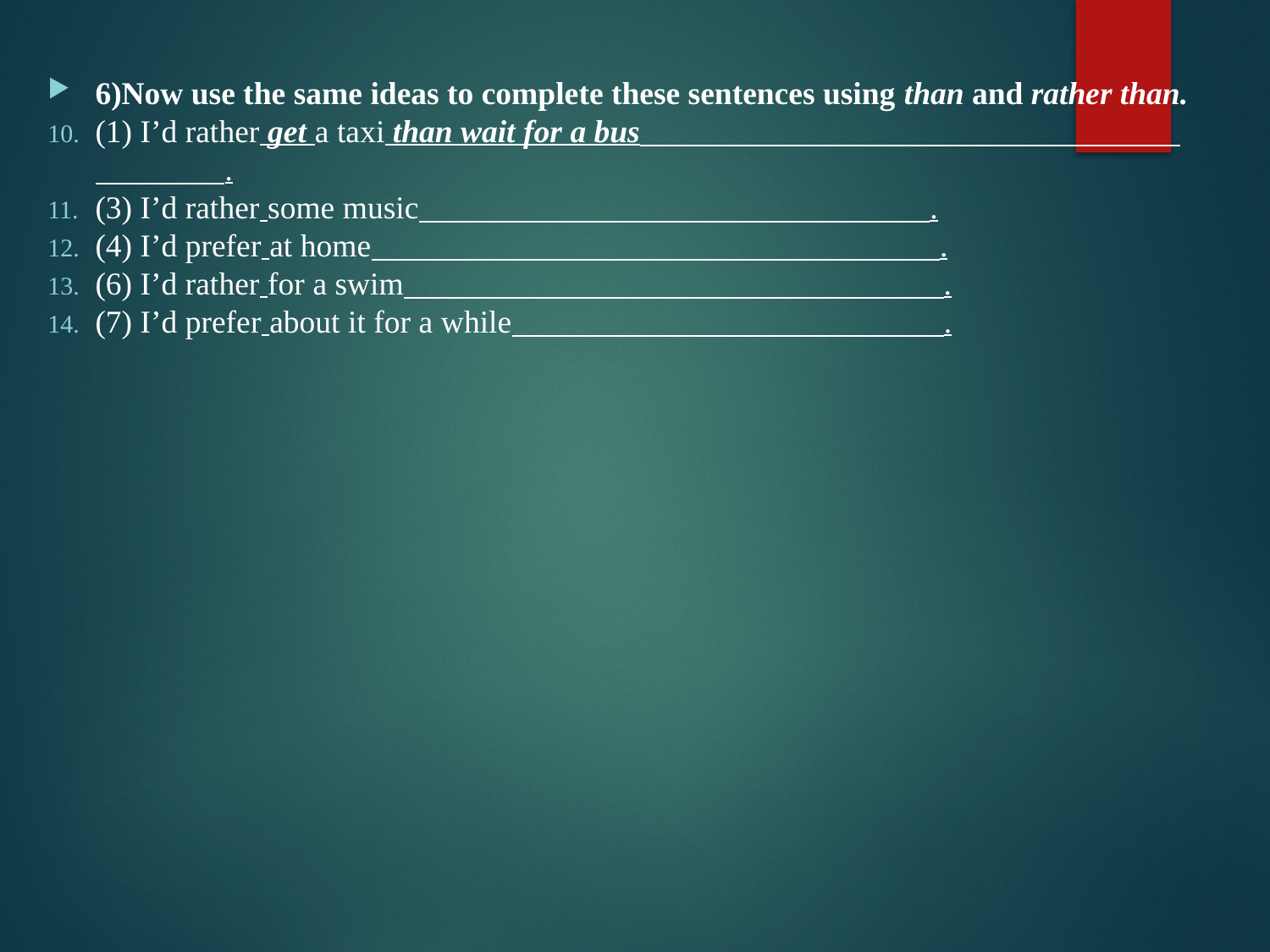

6)Now use the same ideas to complete these sentences using than and rather than.
(1) I’d rather get a taxi than wait for a bus                                                                                              .
(3) I’d rather some music                                                                       .
(4) I’d prefer at home                                                                               .
(6) I’d rather for a swim                                                                           .
(7) I’d prefer about it for a while                                                            .